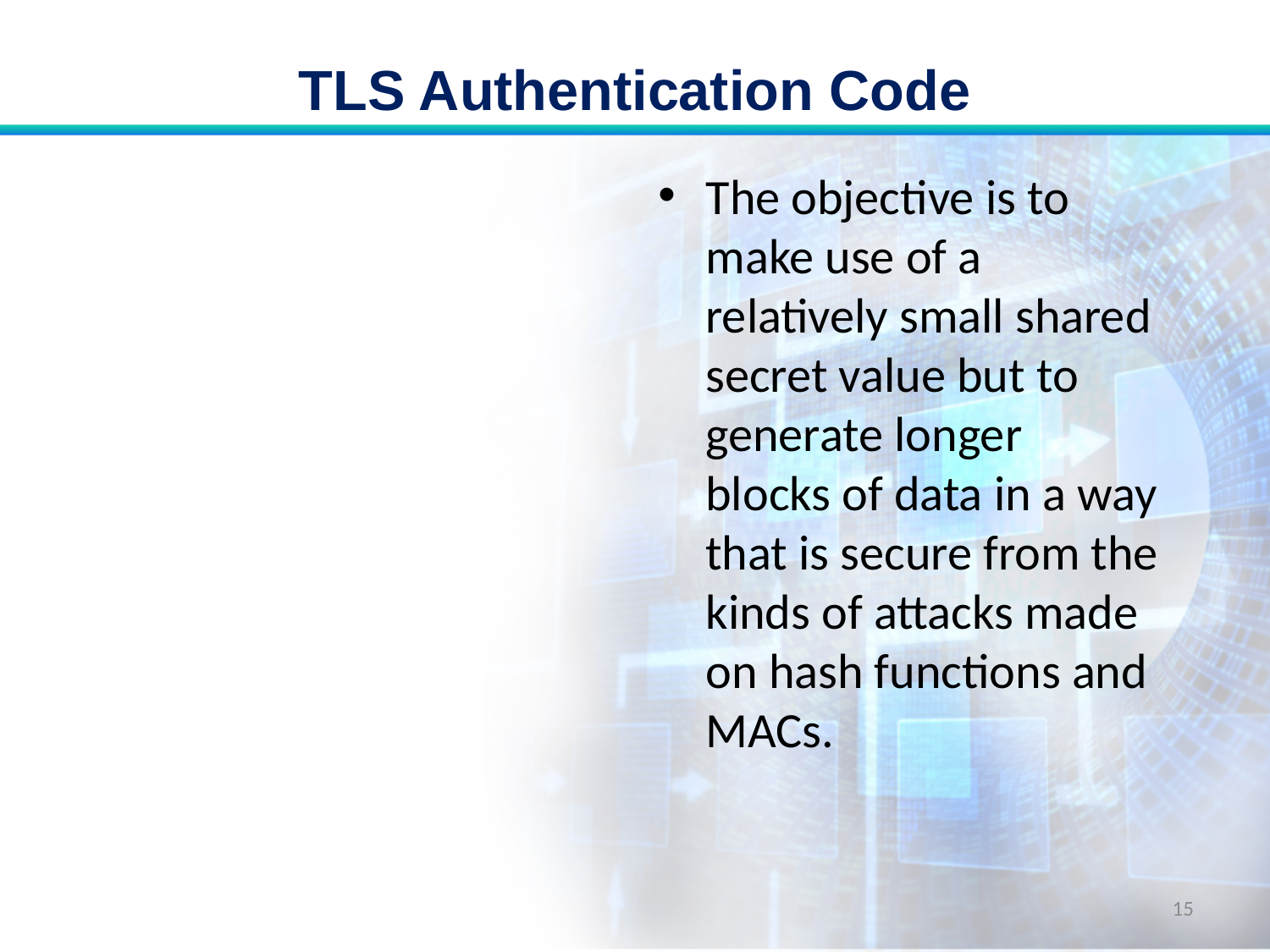

# TLS Authentication Code
The objective is to make use of a relatively small shared secret value but to generate longer blocks of data in a way that is secure from the kinds of attacks made on hash functions and MACs.

15